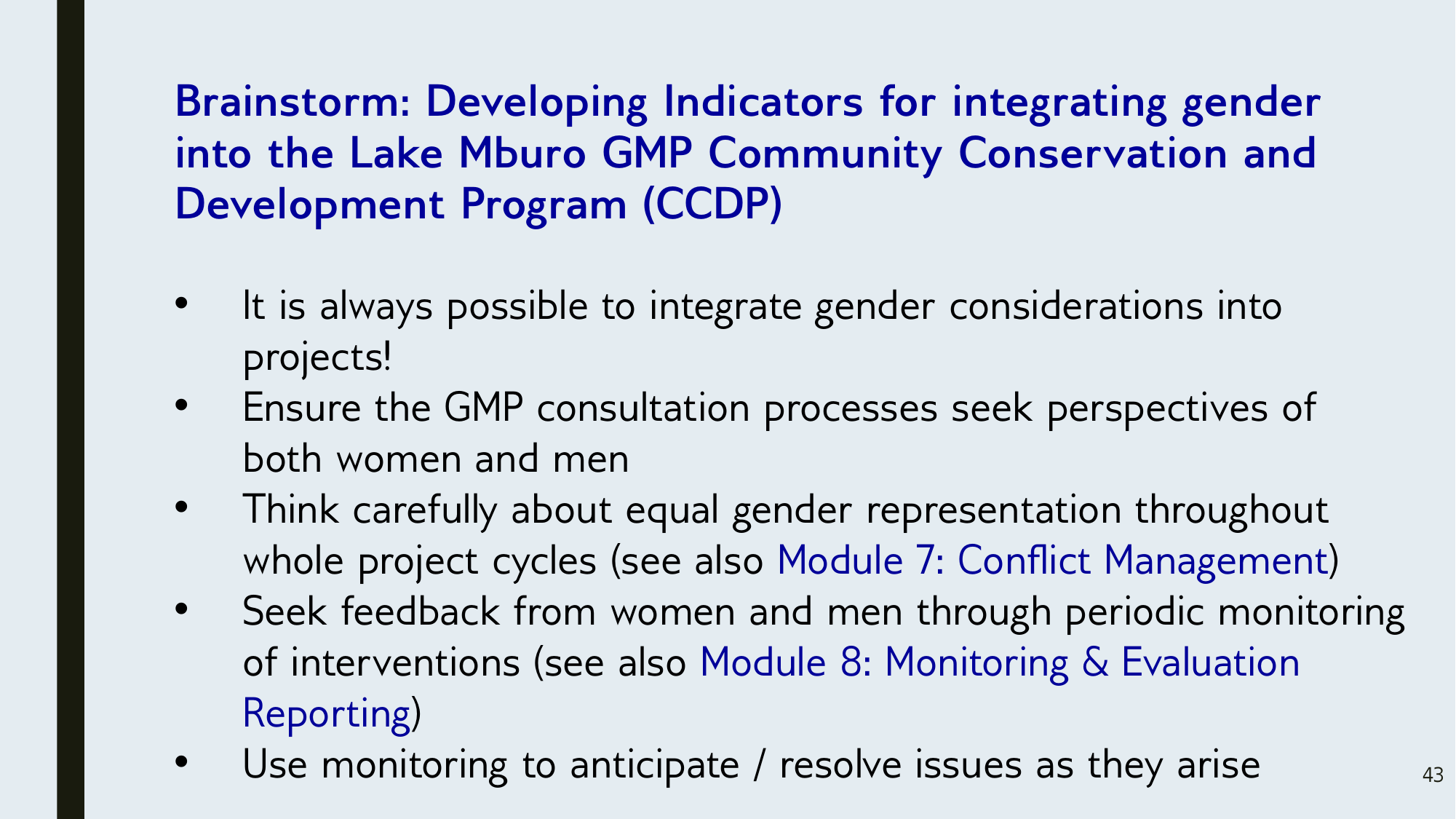

Brainstorm: Developing Indicators for integrating gender into the Lake Mburo GMP Community Conservation and Development Program (CCDP)

#
It is always possible to integrate gender considerations into projects!
Ensure the GMP consultation processes seek perspectives of both women and men
Think carefully about equal gender representation throughout whole project cycles (see also Module 7: Conflict Management)
Seek feedback from women and men through periodic monitoring of interventions (see also Module 8: Monitoring & Evaluation Reporting)
Use monitoring to anticipate / resolve issues as they arise
43